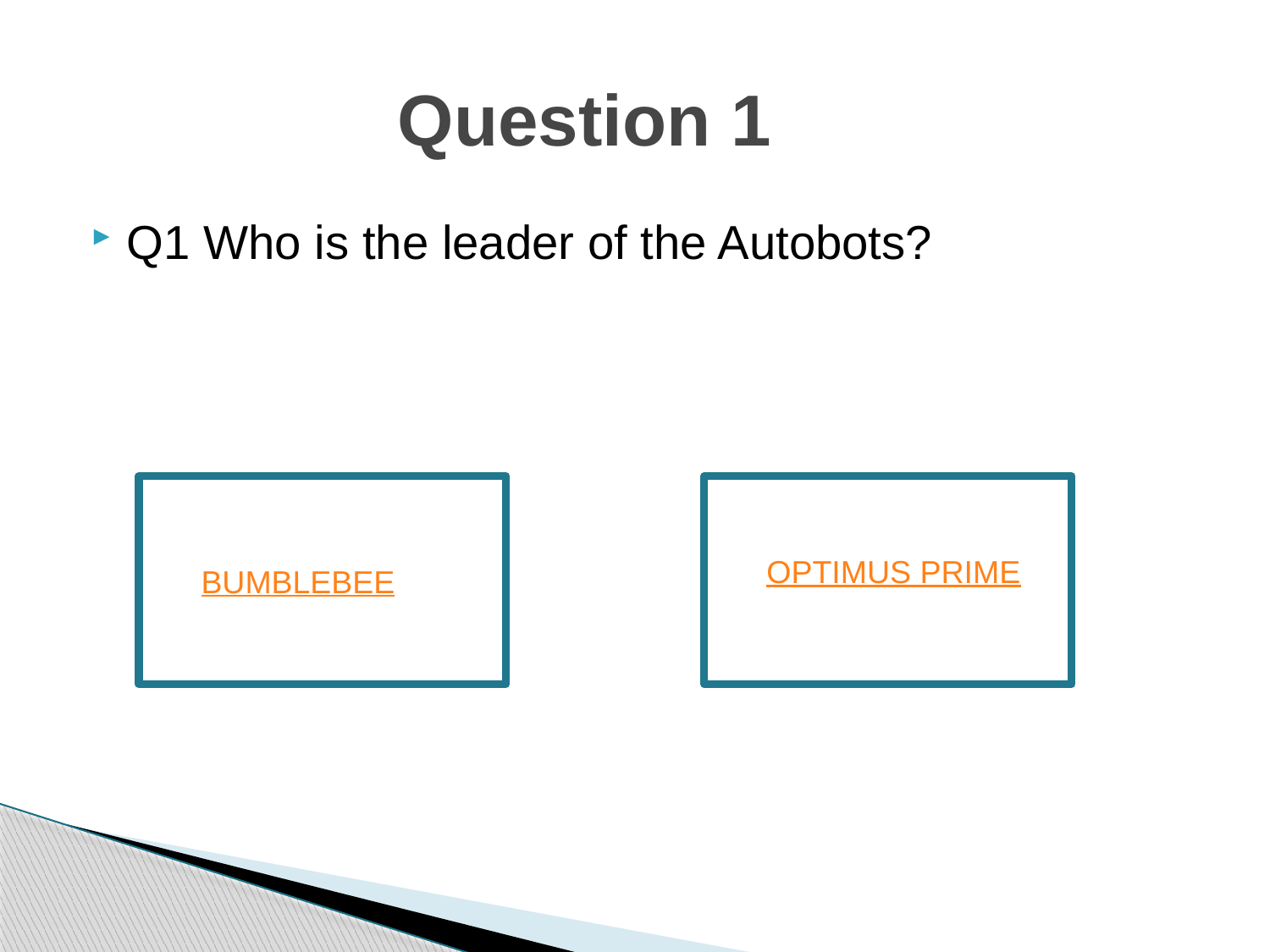

# Question 1
Q1 Who is the leader of the Autobots?

BUMBLEBEE

OPTIMUS PRIME